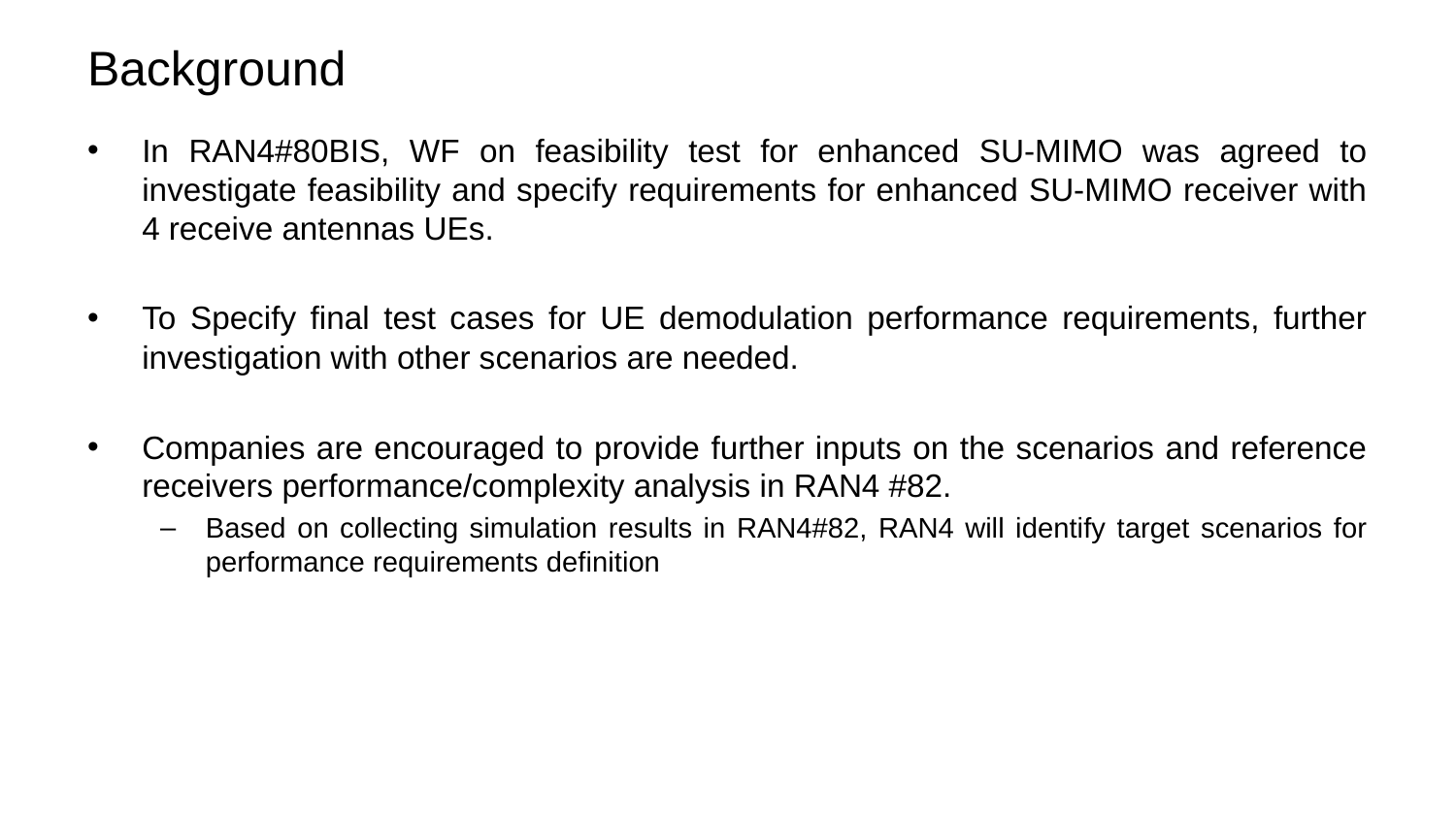

# Background
In RAN4#80BIS, WF on feasibility test for enhanced SU-MIMO was agreed to investigate feasibility and specify requirements for enhanced SU-MIMO receiver with 4 receive antennas UEs.

To Specify final test cases for UE demodulation performance requirements, further investigation with other scenarios are needed.

Companies are encouraged to provide further inputs on the scenarios and reference receivers performance/complexity analysis in RAN4 #82.
Based on collecting simulation results in RAN4#82, RAN4 will identify target scenarios for performance requirements definition